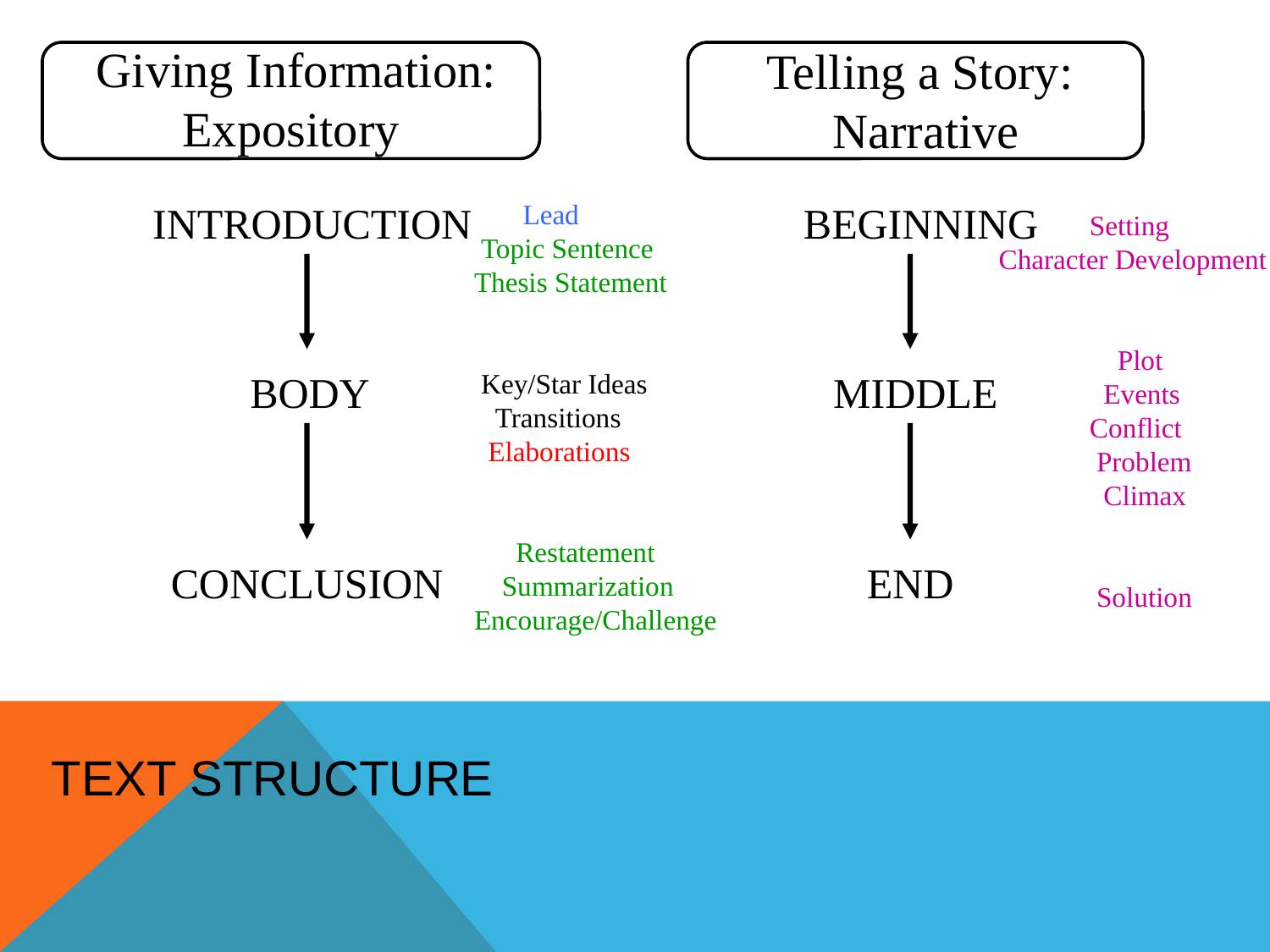

Giving Information:
Expository
Telling a Story:
Narrative

INTRODUCTION
       Lead
 Topic Sentence
Thesis Statement

 Key/Star Ideas
   Transitions
  Elaborations

      Restatement
    Summarization
Encourage/Challenge
BEGINNING
             Setting
Character Development

                 Plot
               Events
             Conflict
              Problem
               Climax

              Solution

BODY
MIDDLE

CONCLUSION
END
Text Structure